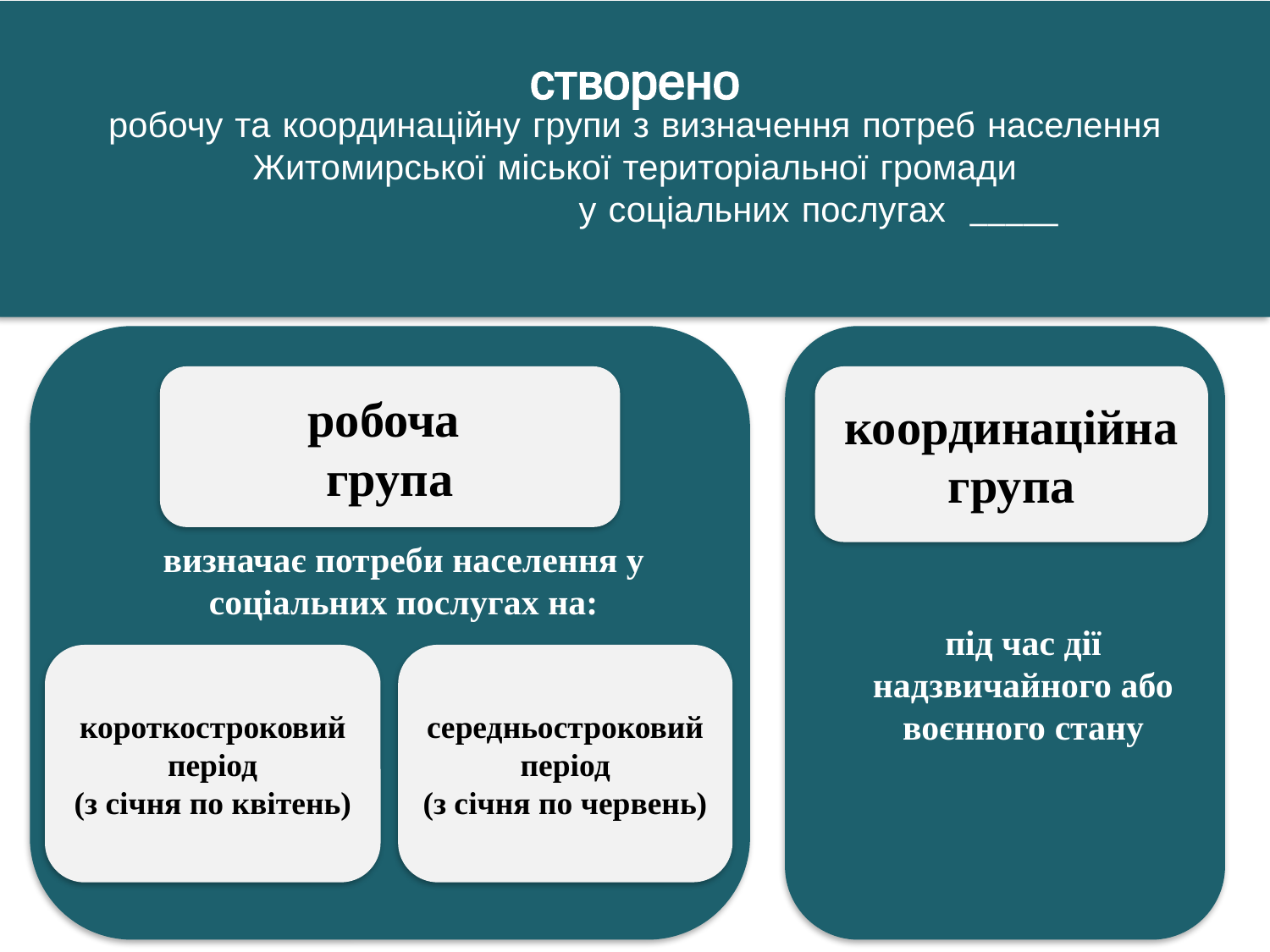

створено
робочу та координаційну групи з визначення потреб населення
 Житомирської міської територіальної громади
                               у соціальних послугах  _____

робоча
група
координаційна група
визначає потреби населення у соціальних послугах на:

під час дії надзвичайного або воєнного стану
середньостроковий період
(з січня по червень)
короткостроковий період
(з січня по квітень)